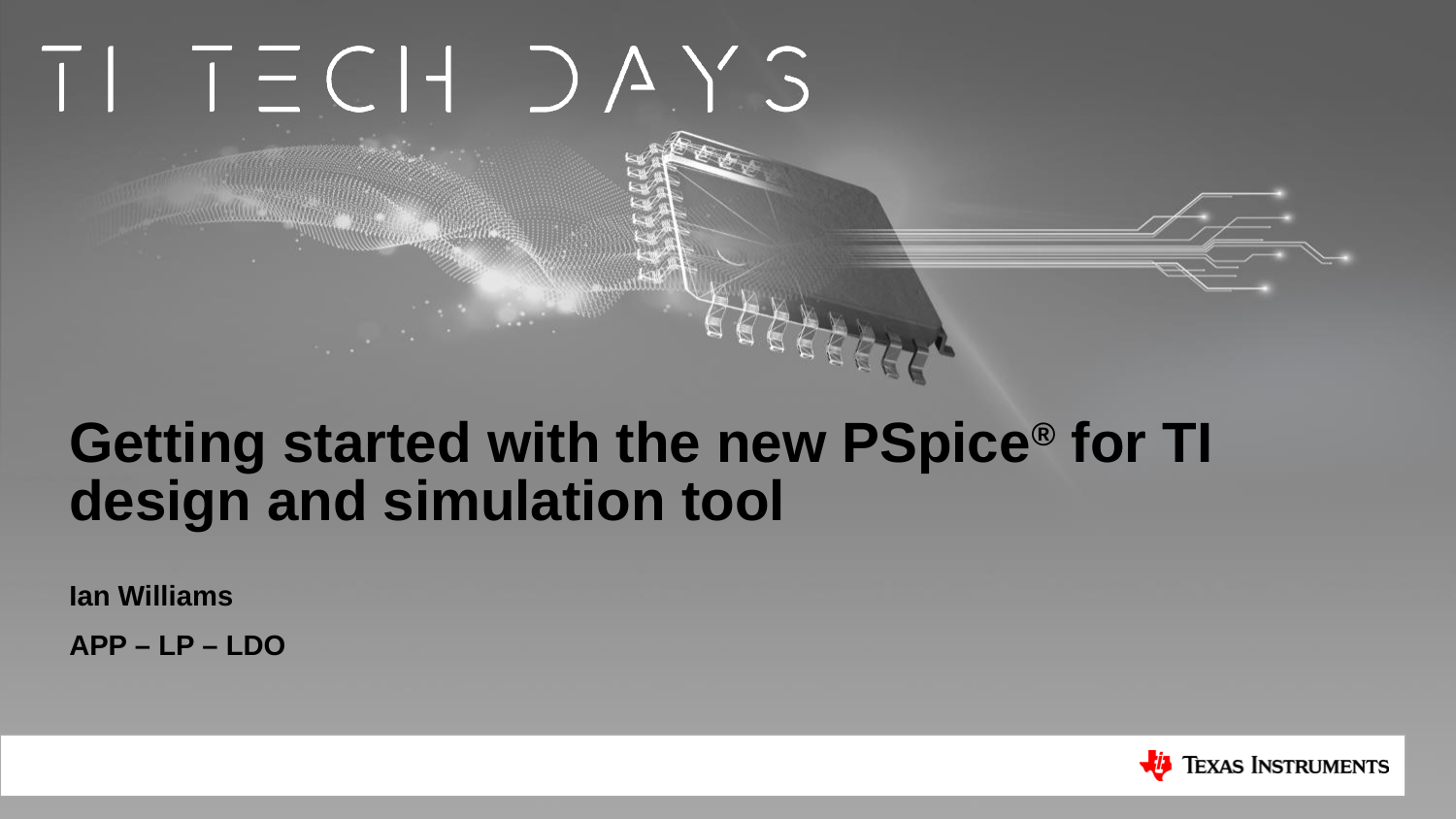

# Getting started with the new PSpice® for TI design and simulation tool
Ian Williams
APP – LP – LDO